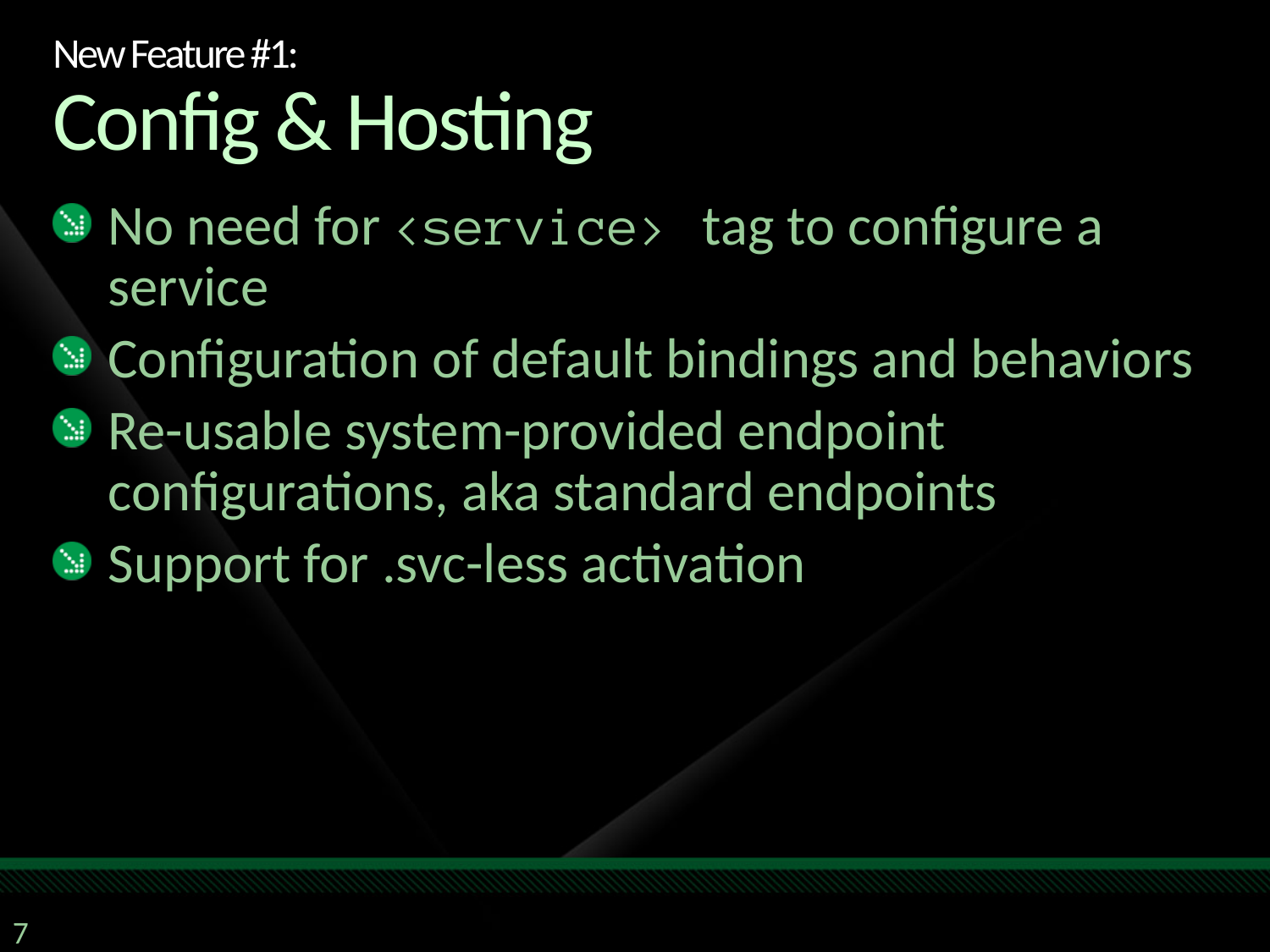

# New Feature #1: Config & Hosting
No need for <service> tag to configure a service
Configuration of default bindings and behaviors
Re-usable system-provided endpoint configurations, aka standard endpoints
Support for .svc-less activation
7